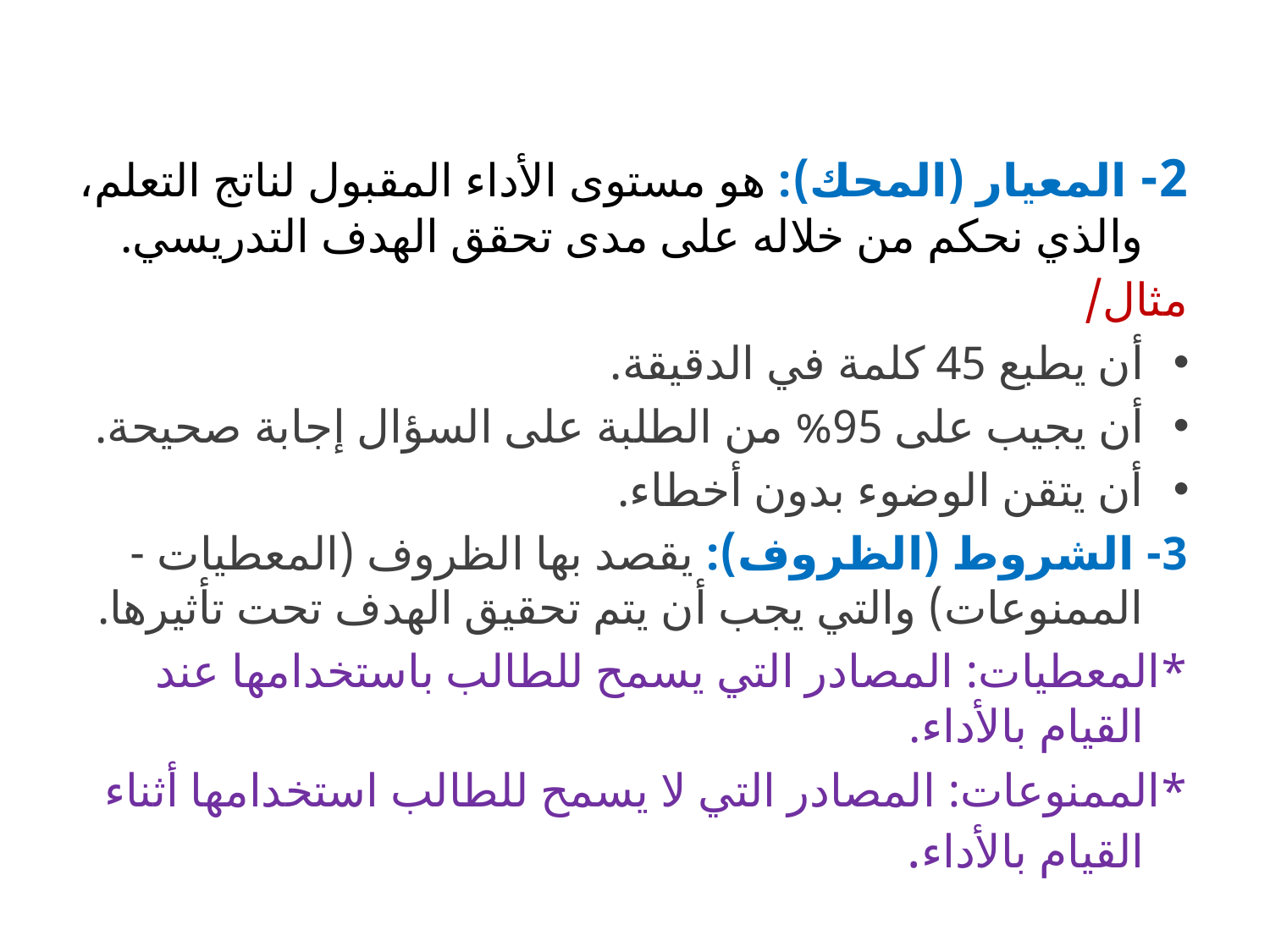

2- المعيار (المحك): هو مستوى الأداء المقبول لناتج التعلم، والذي نحكم من خلاله على مدى تحقق الهدف التدريسي.
مثال/
أن يطبع 45 كلمة في الدقيقة.
أن يجيب على 95% من الطلبة على السؤال إجابة صحيحة.
أن يتقن الوضوء بدون أخطاء.
3- الشروط (الظروف): يقصد بها الظروف (المعطيات -الممنوعات) والتي يجب أن يتم تحقيق الهدف تحت تأثيرها.
*المعطيات: المصادر التي يسمح للطالب باستخدامها عند القيام بالأداء.
*الممنوعات: المصادر التي لا يسمح للطالب استخدامها أثناء القيام بالأداء.